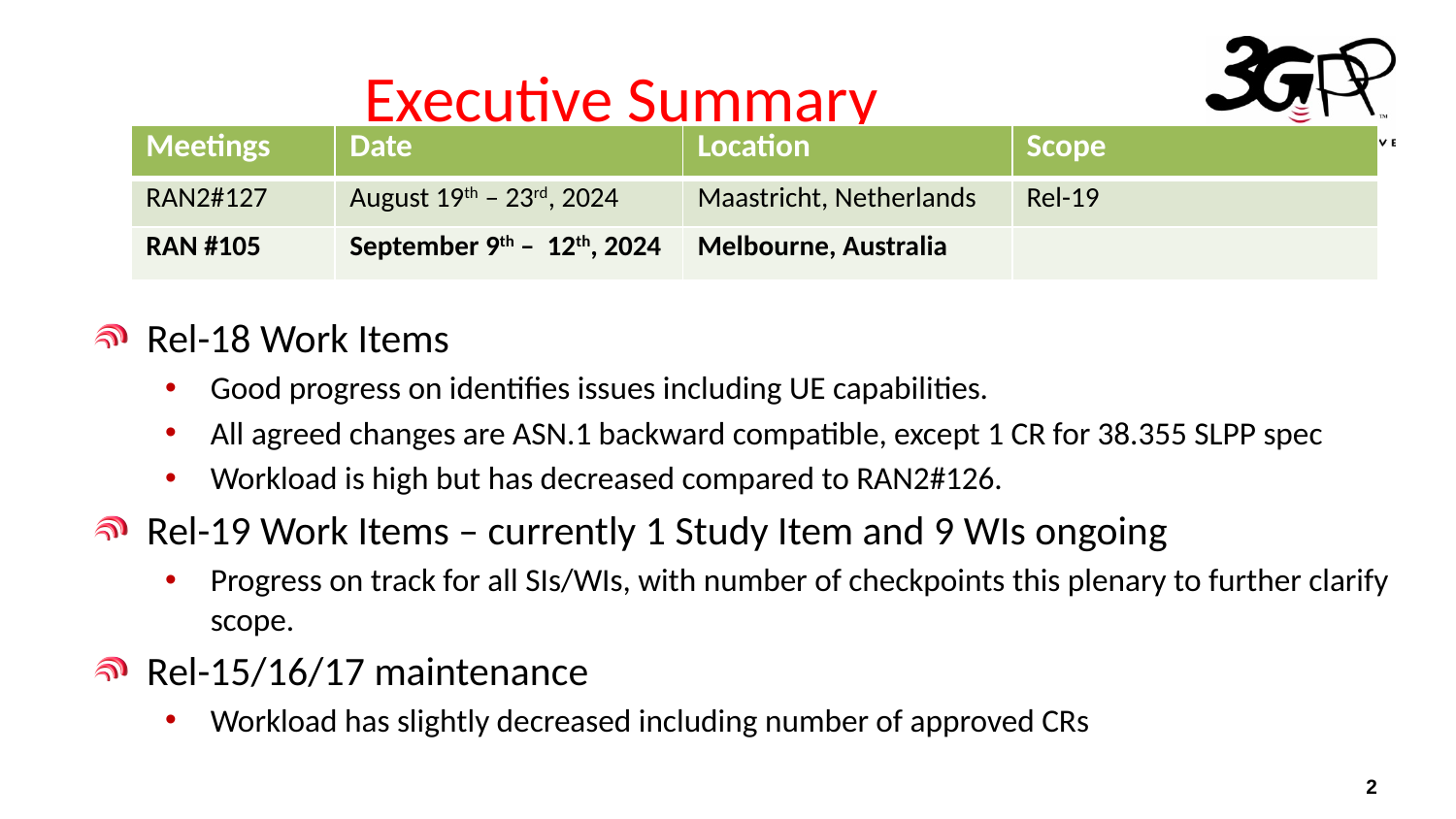

# Executive Summary
| Meetings | Date | Location | Scope |
| --- | --- | --- | --- |
| RAN2#127 | August 19th – 23rd, 2024 | Maastricht, Netherlands | Rel-19 |
| RAN #105 | September 9th – 12th, 2024 | Melbourne, Australia |  |
Rel-18 Work Items
Good progress on identifies issues including UE capabilities.
All agreed changes are ASN.1 backward compatible, except 1 CR for 38.355 SLPP spec
Workload is high but has decreased compared to RAN2#126.
Rel-19 Work Items – currently 1 Study Item and 9 WIs ongoing
Progress on track for all SIs/WIs, with number of checkpoints this plenary to further clarify scope.
Rel-15/16/17 maintenance
Workload has slightly decreased including number of approved CRs